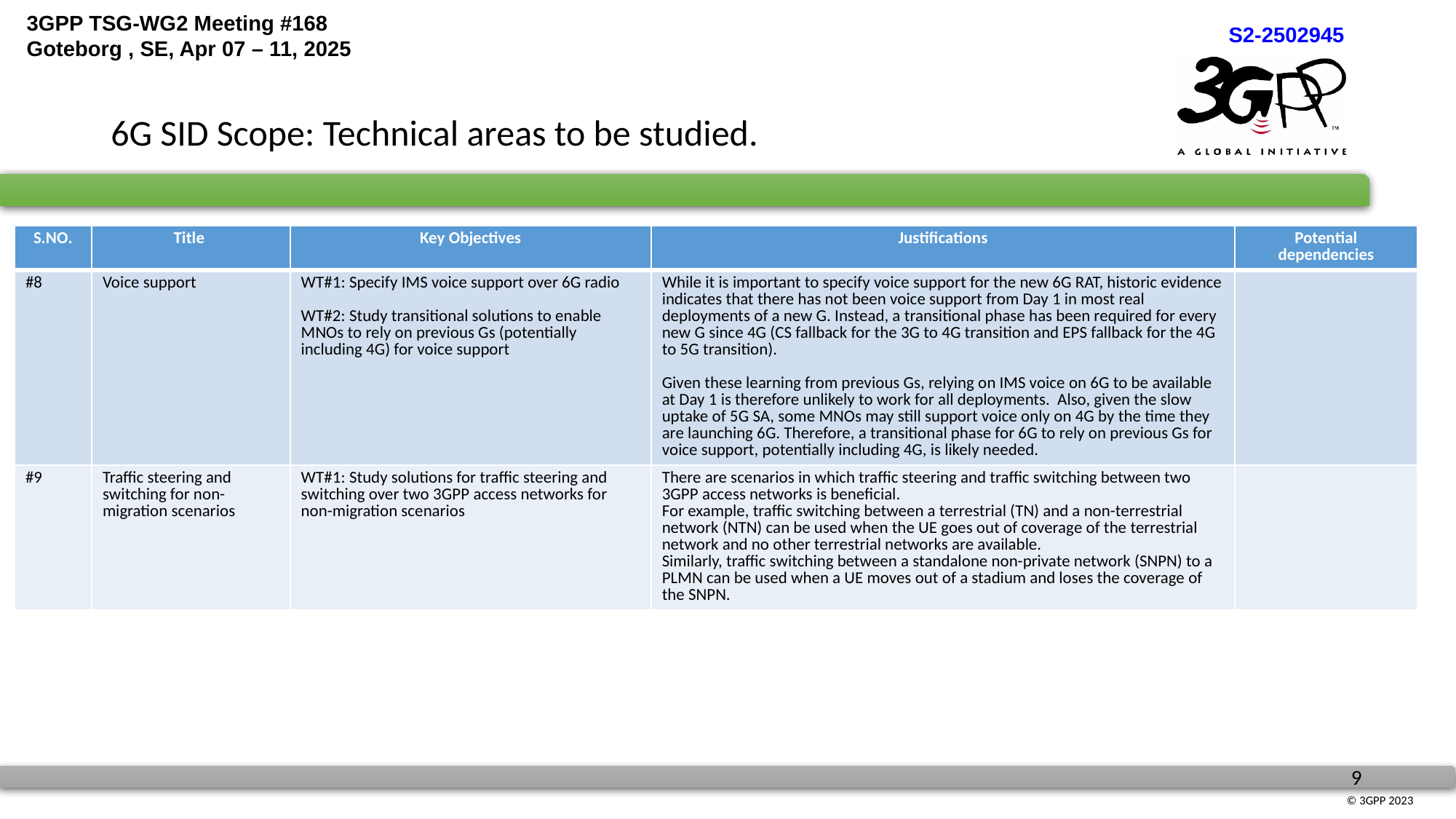

# 6G SID Scope: Technical areas to be studied.
| S.NO. | Title | Key Objectives | Justifications | Potential dependencies |
| --- | --- | --- | --- | --- |
| #8 | Voice support | WT#1: Specify IMS voice support over 6G radio WT#2: Study transitional solutions to enable MNOs to rely on previous Gs (potentially including 4G) for voice support | While it is important to specify voice support for the new 6G RAT, historic evidence indicates that there has not been voice support from Day 1 in most real deployments of a new G. Instead, a transitional phase has been required for every new G since 4G (CS fallback for the 3G to 4G transition and EPS fallback for the 4G to 5G transition). Given these learning from previous Gs, relying on IMS voice on 6G to be available at Day 1 is therefore unlikely to work for all deployments. Also, given the slow uptake of 5G SA, some MNOs may still support voice only on 4G by the time they are launching 6G. Therefore, a transitional phase for 6G to rely on previous Gs for voice support, potentially including 4G, is likely needed. |  |
| #9 | Traffic steering and switching for non-migration scenarios | WT#1: Study solutions for traffic steering and switching over two 3GPP access networks for non-migration scenarios | There are scenarios in which traffic steering and traffic switching between two 3GPP access networks is beneficial. For example, traffic switching between a terrestrial (TN) and a non-terrestrial network (NTN) can be used when the UE goes out of coverage of the terrestrial network and no other terrestrial networks are available. Similarly, traffic switching between a standalone non-private network (SNPN) to a PLMN can be used when a UE moves out of a stadium and loses the coverage of the SNPN. |  |